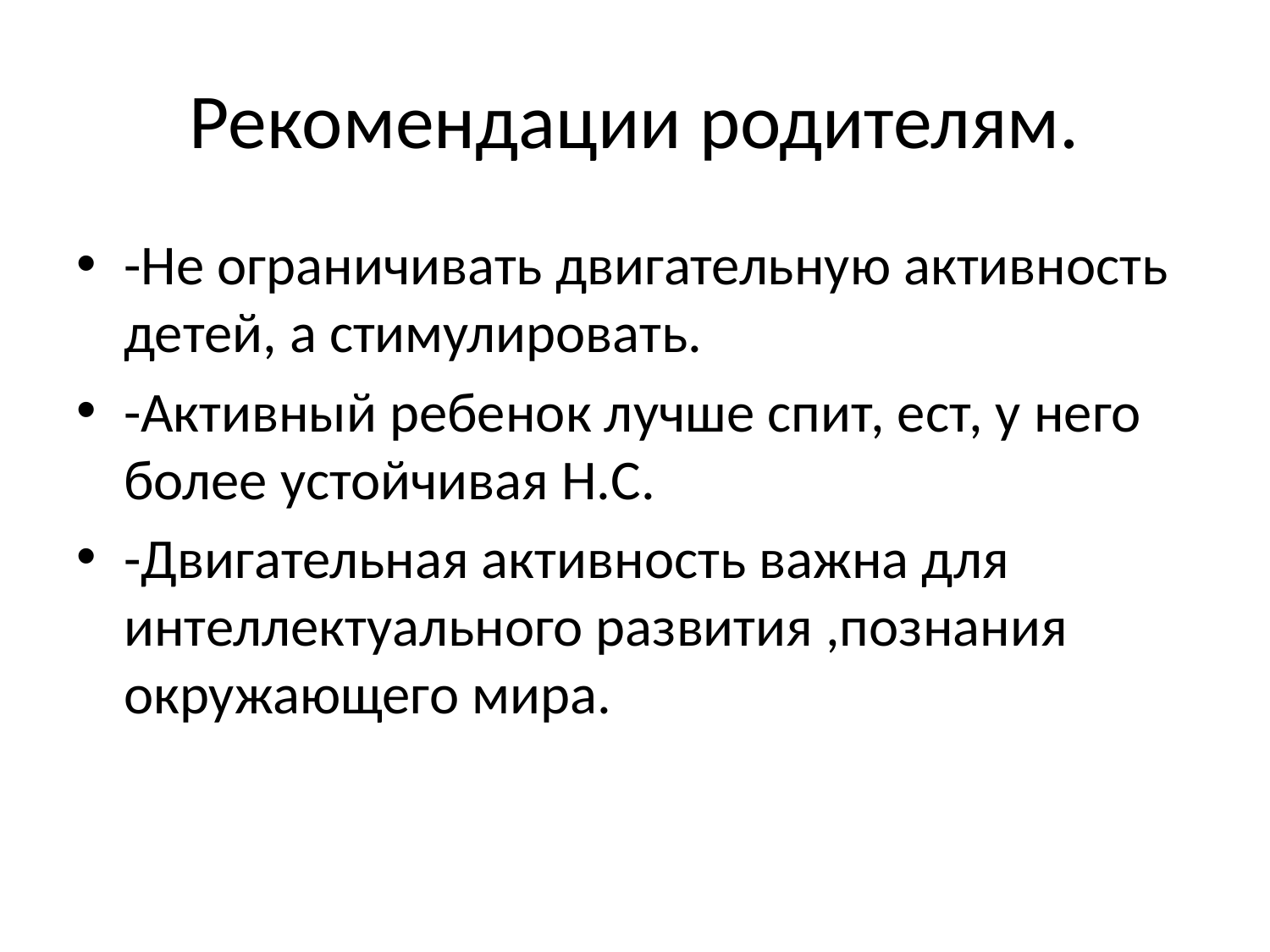

# Рекомендации родителям.
-Не ограничивать двигательную активность детей, а стимулировать.
-Активный ребенок лучше спит, ест, у него более устойчивая Н.С.
-Двигательная активность важна для интеллектуального развития ,познания окружающего мира.